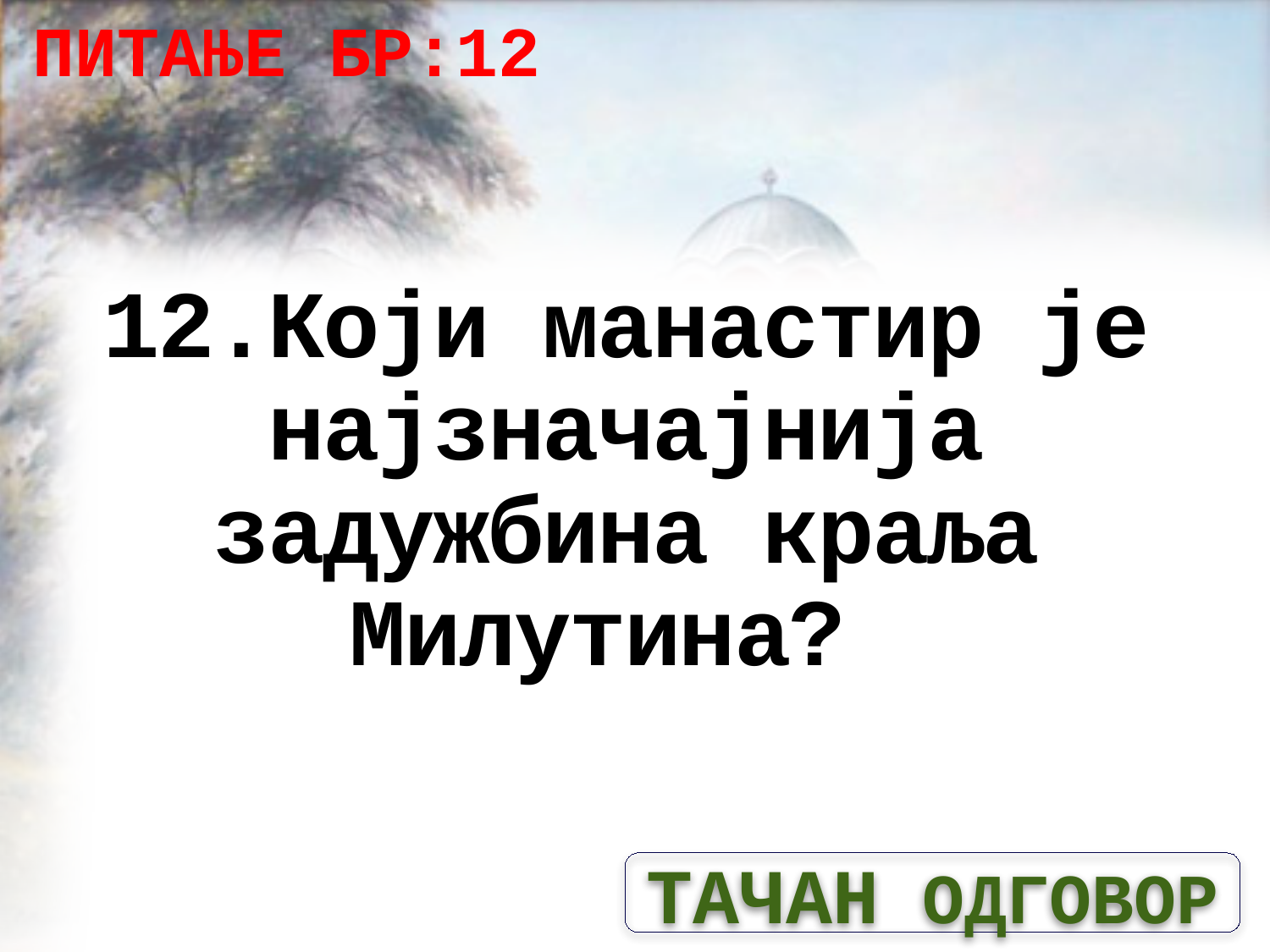

ПИТАЊЕ БР:12
# 12.Који манастир је најзначајнија задужбина краља Милутина?
ТАЧАН ОДГОВОР